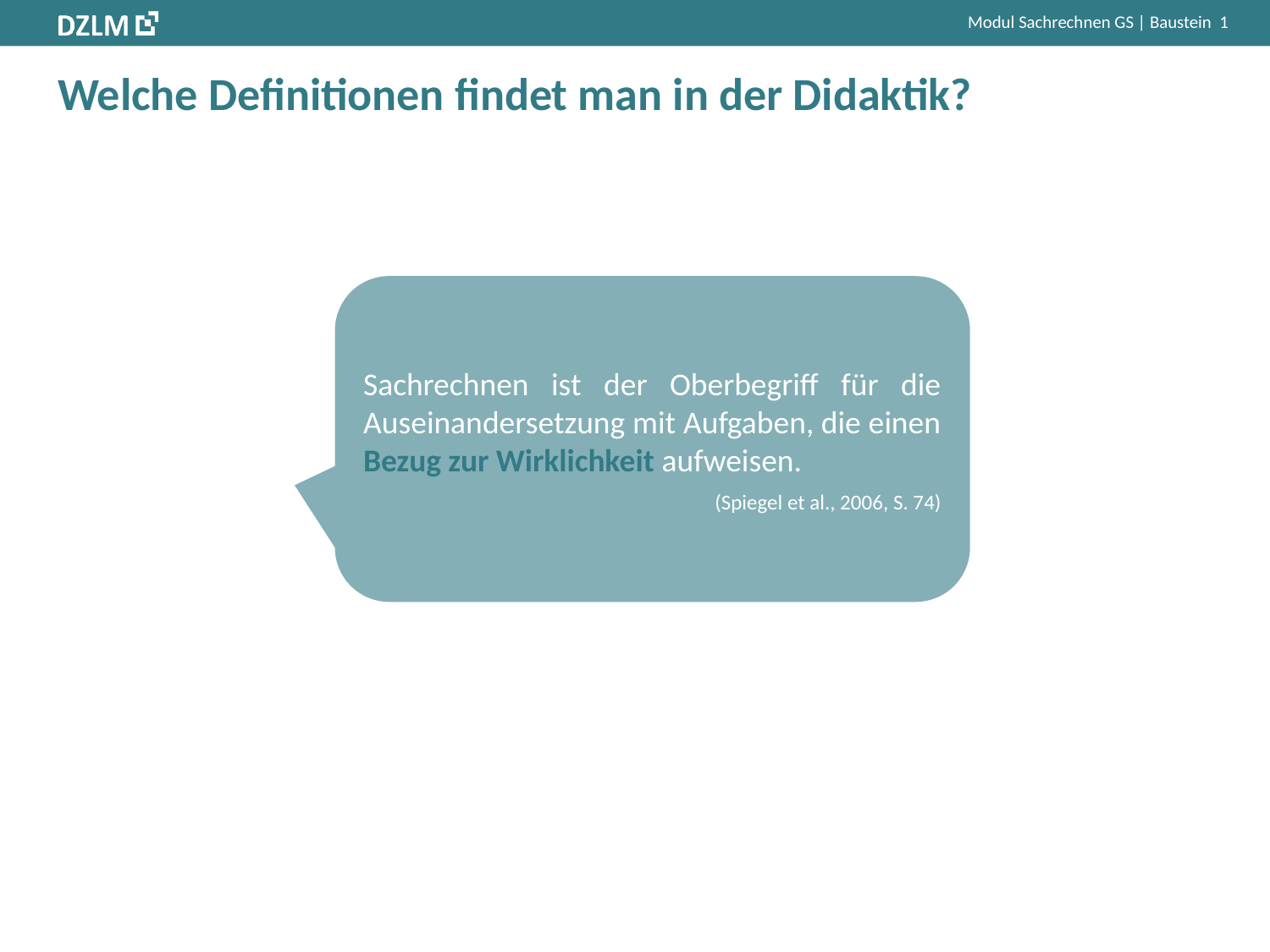

# Welche Definitionen findet man in der Didaktik?
Sachrechnen ist der Oberbegriff für die Auseinandersetzung mit Aufgaben, die einen Bezug zur Wirklichkeit aufweisen.
(Spiegel et al., 2006, S. 74)